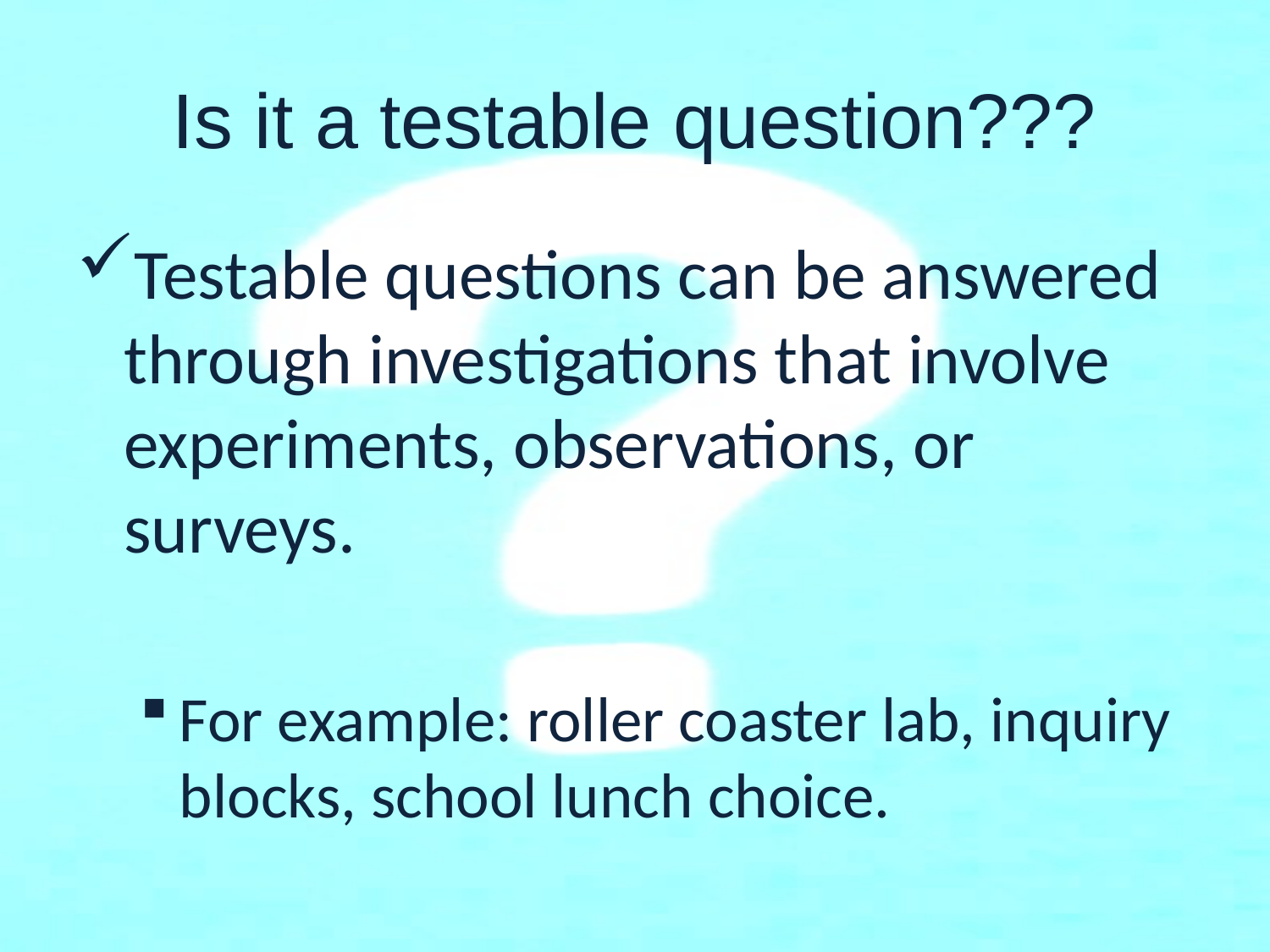

# Is it a testable question???
Testable questions can be answered through investigations that involve experiments, observations, or surveys.

For example: roller coaster lab, inquiry blocks, school lunch choice.